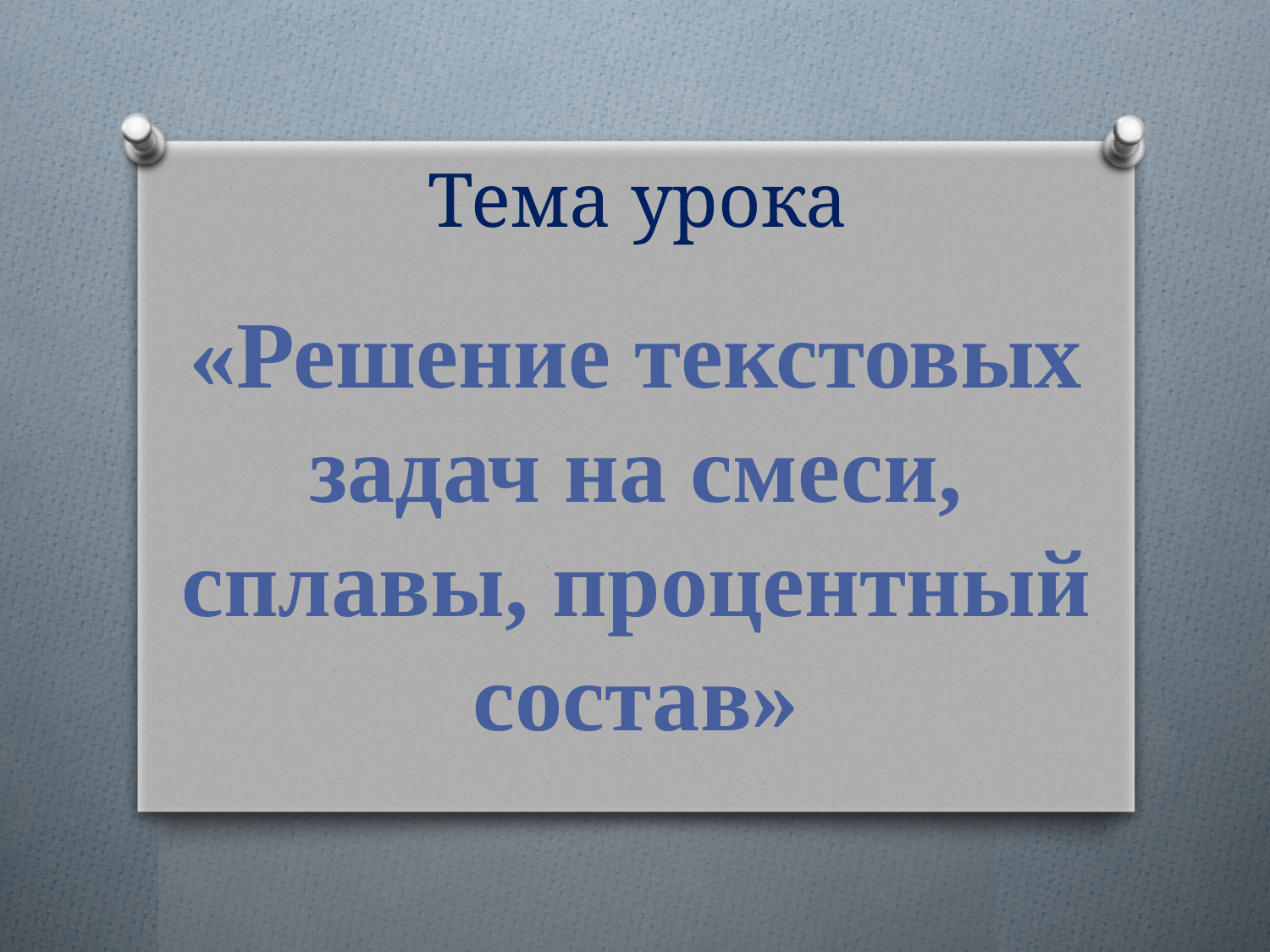

# Тема урока
«Решение текстовых задач на смеси, сплавы, процентный состав»